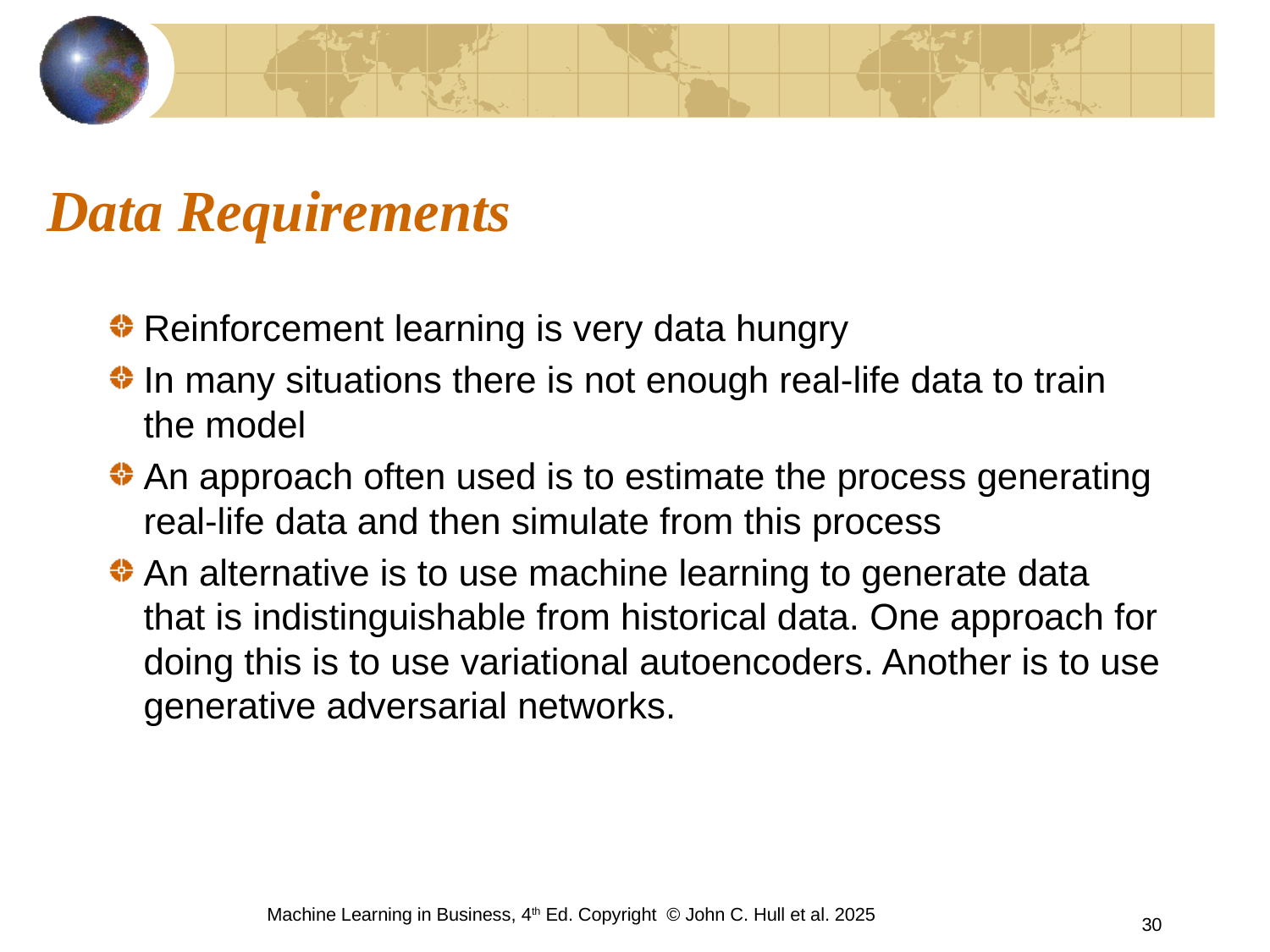

# Data Requirements
Reinforcement learning is very data hungry
In many situations there is not enough real-life data to train the model
An approach often used is to estimate the process generating real-life data and then simulate from this process
An alternative is to use machine learning to generate data that is indistinguishable from historical data. One approach for doing this is to use variational autoencoders. Another is to use generative adversarial networks.
Machine Learning in Business, 4th Ed. Copyright  © John C. Hull et al. 2025
30